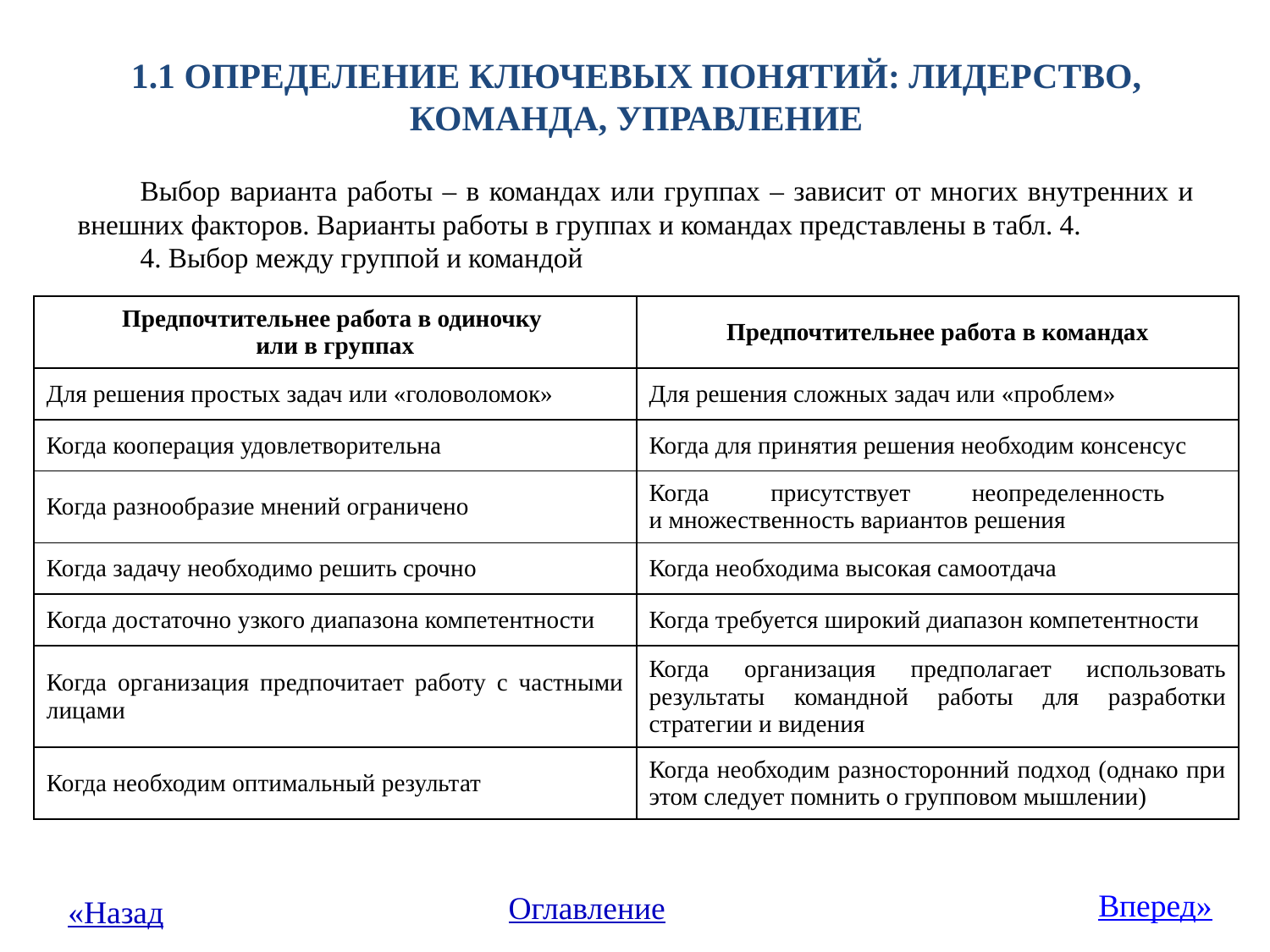

# 1.1 Определение ключевых понятий: лидерство, команда, управление
Выбор варианта работы – в командах или группах – зависит от многих внутренних и внешних факторов. Варианты работы в группах и командах представлены в табл. 4.
4. Выбор между группой и командой

| Предпочтительнее работа в одиночку или в группах | Предпочтительнее работа в командах |
| --- | --- |
| Для решения простых задач или «головоломок» | Для решения сложных задач или «проблем» |
| Когда кооперация удовлетворительна | Когда для принятия решения необходим консенсус |
| Когда разнообразие мнений ограничено | Когда присутствует неопределенность и множественность вариантов решения |
| Когда задачу необходимо решить срочно | Когда необходима высокая самоотдача |
| Когда достаточно узкого диапазона компетентности | Когда требуется широкий диапазон компетентности |
| Когда организация предпочитает работу с частными лицами | Когда организация предполагает использовать результаты командной работы для разработки стратегии и видения |
| Когда необходим оптимальный результат | Когда необходим разносторонний подход (однако при этом следует помнить о групповом мышлении) |
Вперед»
Оглавление
«Назад